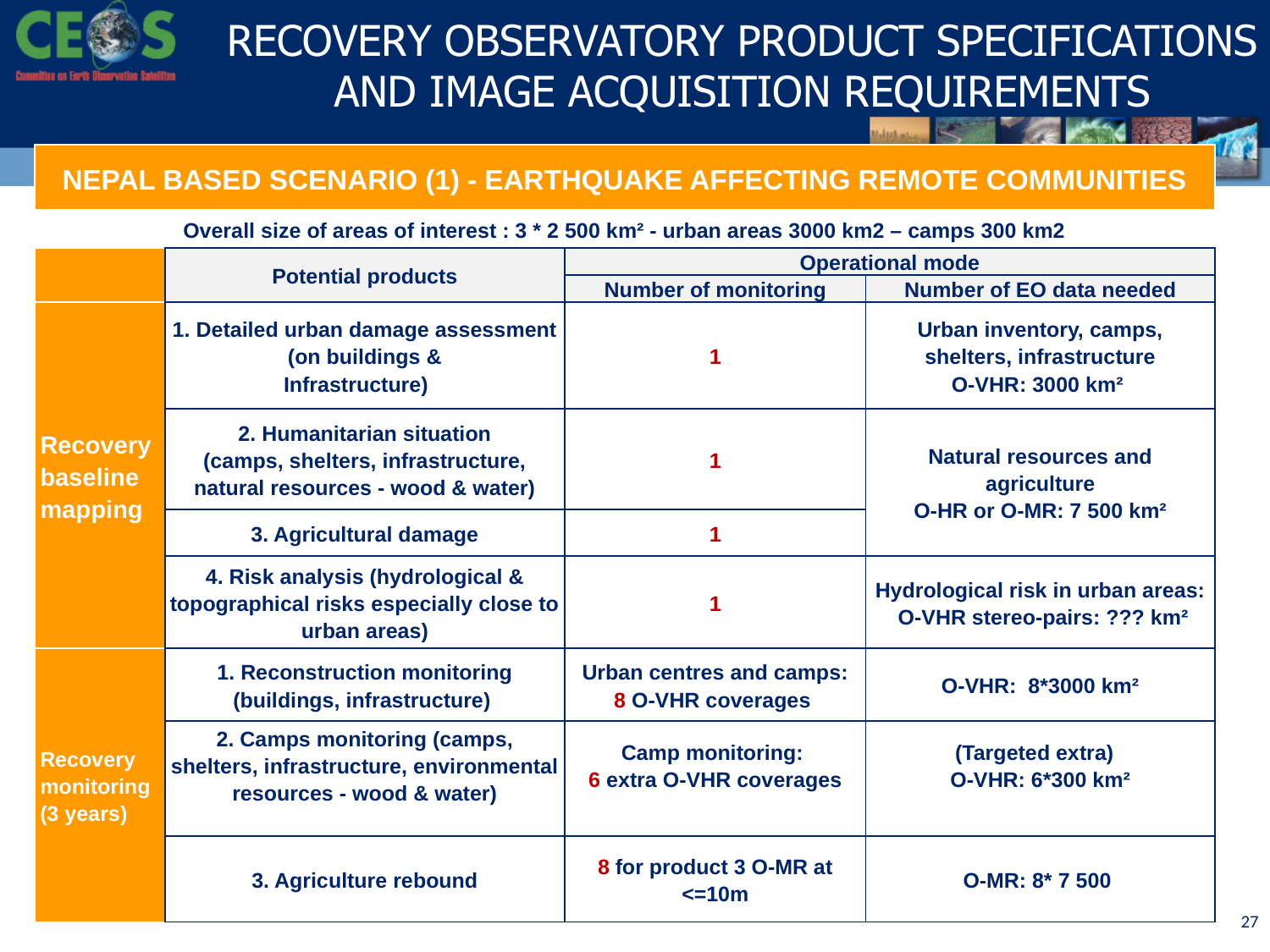

RECOVERY OBSERVATORY PRODUCT SPECIFICATIONS AND IMAGE ACQUISITION REQUIREMENTS
| NEPAL BASED SCENARIO (1) - EARTHQUAKE AFFECTING REMOTE COMMUNITIES |  |  |  |
| --- | --- | --- | --- |
| Overall size of areas of interest : 3 \* 2 500 km² - urban areas 3000 km2 – camps 300 km2 |  |  |  |
|  | Potential products | Operational mode |  |
|  |  | Number of monitoring | Number of EO data needed |
| Recovery baseline mapping | 1. Detailed urban damage assessment (on buildings & Infrastructure) | 1 | Urban inventory, camps, shelters, infrastructure O-VHR: 3000 km² |
|  | 2. Humanitarian situation (camps, shelters, infrastructure, natural resources - wood & water) | 1 | Natural resources and agriculture O-HR or O-MR: 7 500 km² |
|  | 3. Agricultural damage | 1 |  |
|  | 4. Risk analysis (hydrological & topographical risks especially close to urban areas) | 1 | Hydrological risk in urban areas: O-VHR stereo-pairs: ??? km² |
| Recovery monitoring (3 years) | 1. Reconstruction monitoring (buildings, infrastructure) | Urban centres and camps: 8 O-VHR coverages | O-VHR: 8\*3000 km² |
|  | 2. Camps monitoring (camps, shelters, infrastructure, environmental resources - wood & water) | Camp monitoring: 6 extra O-VHR coverages | (Targeted extra) O-VHR: 6\*300 km² |
|  | 3. Agriculture rebound | 8 for product 3 O-MR at <=10m | O-MR: 8\* 7 500 |
27